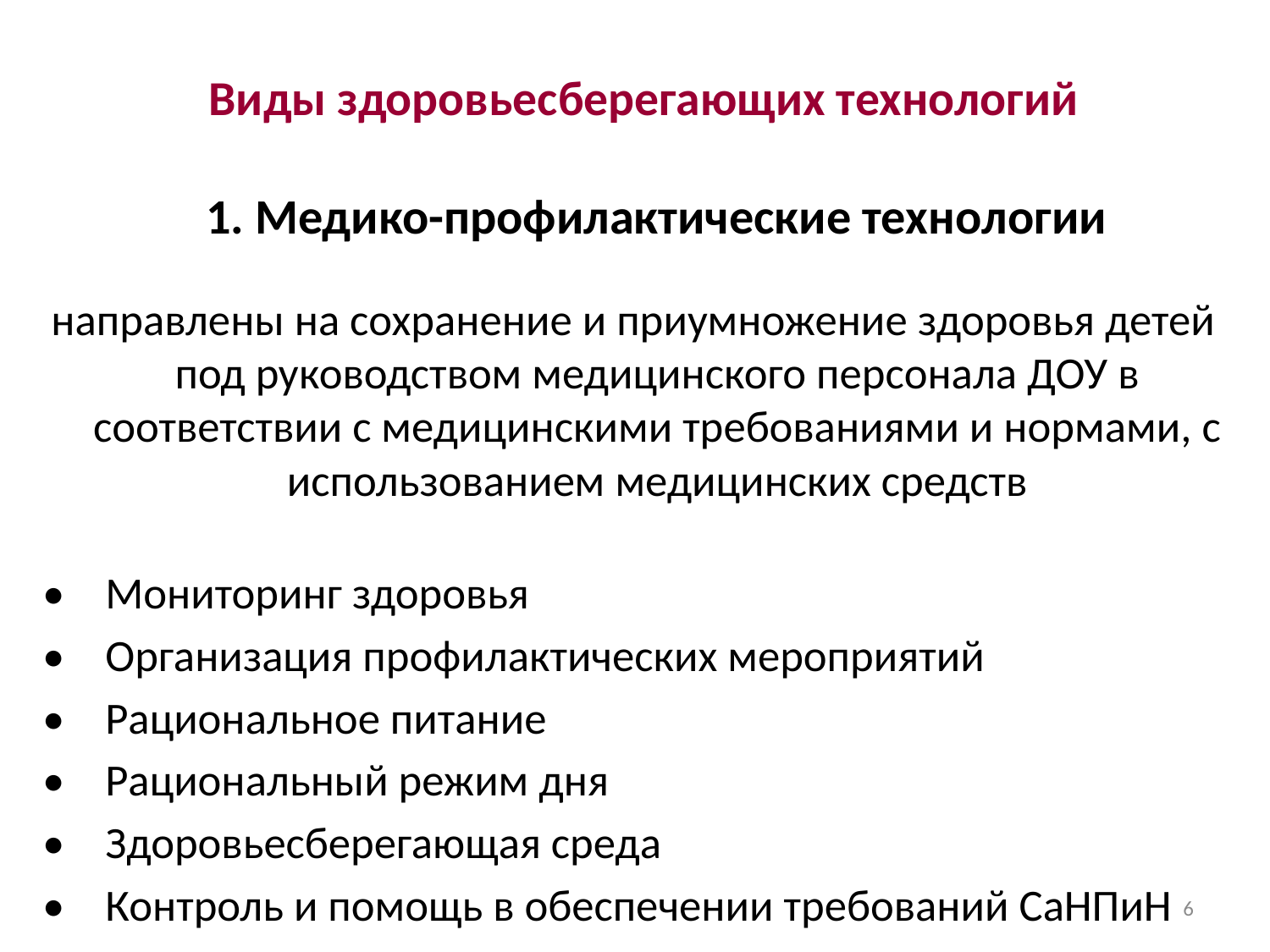

# Виды здоровьесберегающих технологий
1. Медико-профилактические технологии

направлены на сохранение и приумножение здоровья детей под руководством медицинского персонала ДОУ в соответствии с медицинскими требованиями и нормами, с использованием медицинских средств

•    Мониторинг здоровья
•    Организация профилактических мероприятий
•    Рациональное питание
•    Рациональный режим дня
•    Здоровьесберегающая среда
•    Контроль и помощь в обеспечении требований СаНПиН

6